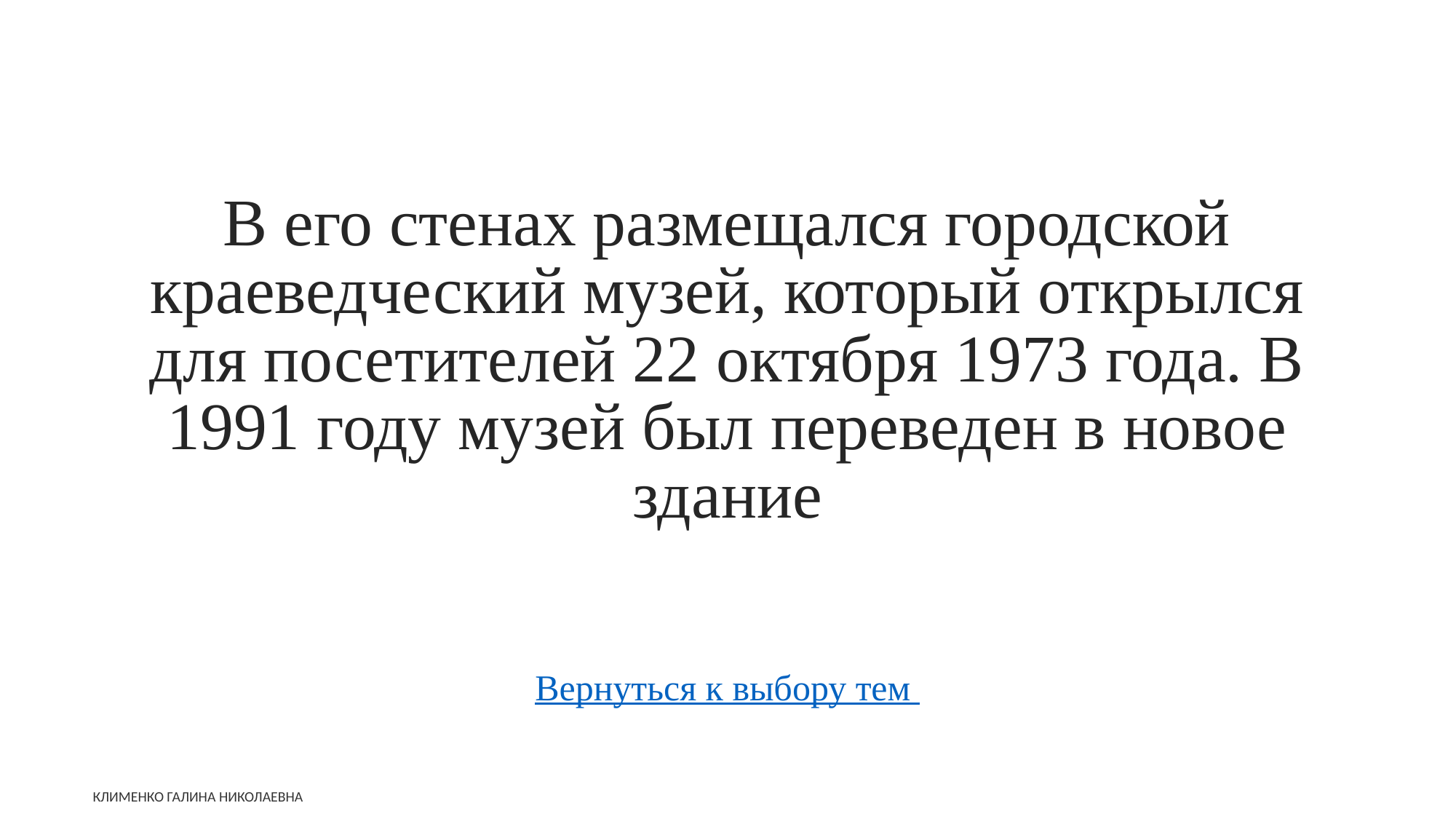

В его стенах размещался городской краеведческий музей, который открылся для посетителей 22 октября 1973 года. В 1991 году музей был переведен в новое здание
Вернуться к выбору тем
Клименко Галина Николаевна